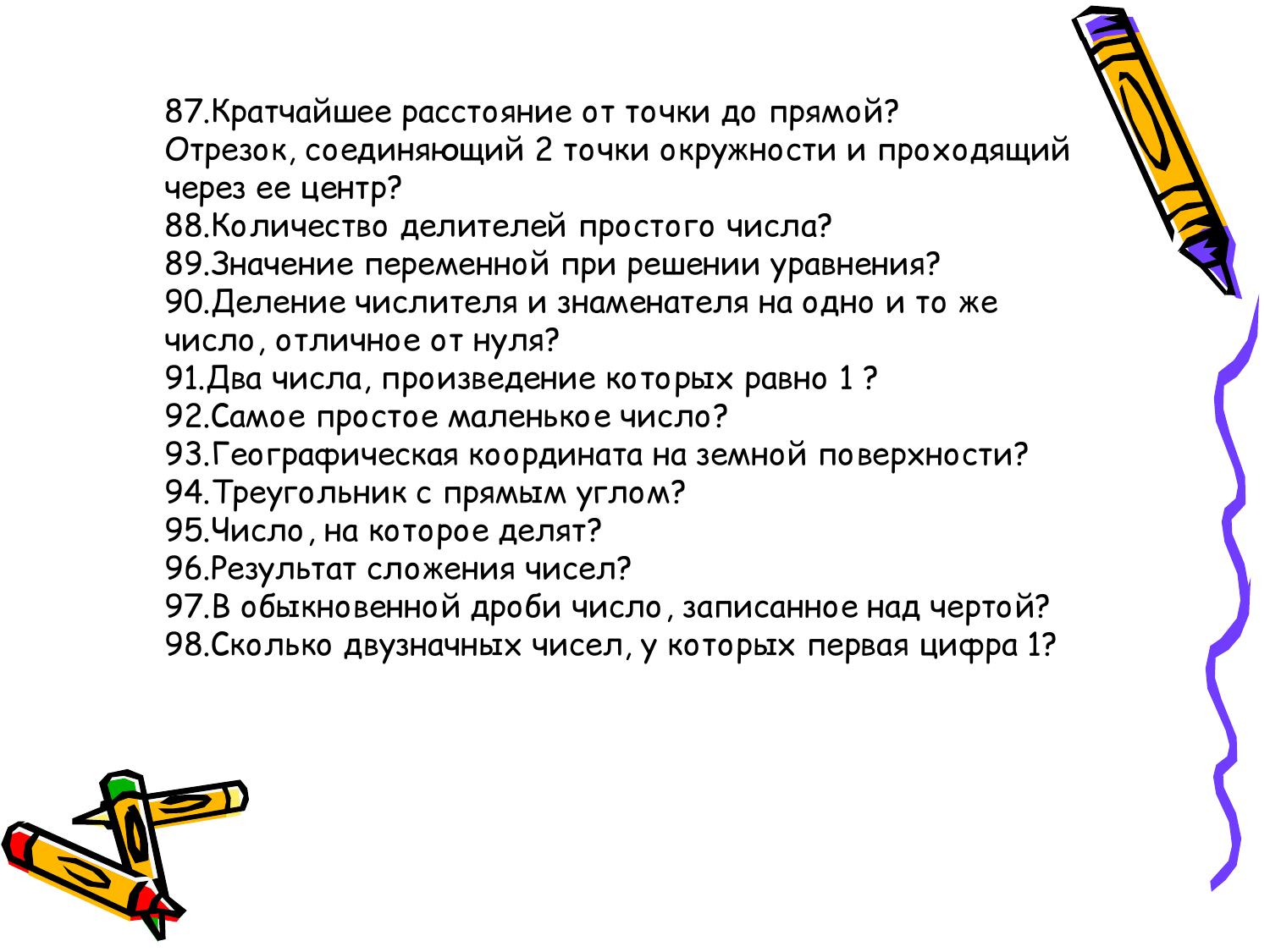

87.Кратчайшее расстояние от точки до прямой?
Отрезок, соединяющий 2 точки окружности и проходящий через ее центр?
88.Количество делителей простого числа?
89.Значение переменной при решении уравнения? 90.Деление числителя и знаменателя на одно и то же число, от­личное от нуля?
91.Два числа, произведение которых равно 1 ?
92.Самое простое маленькое число?
93.Географическая координата на земной поверхности? 94.Треугольник с прямым углом?
95.Число, на которое делят?
96.Результат сложения чисел?
97.В обыкновенной дроби число, записанное над чертой?
98.Сколько двузначных чисел, у которых первая цифра 1?